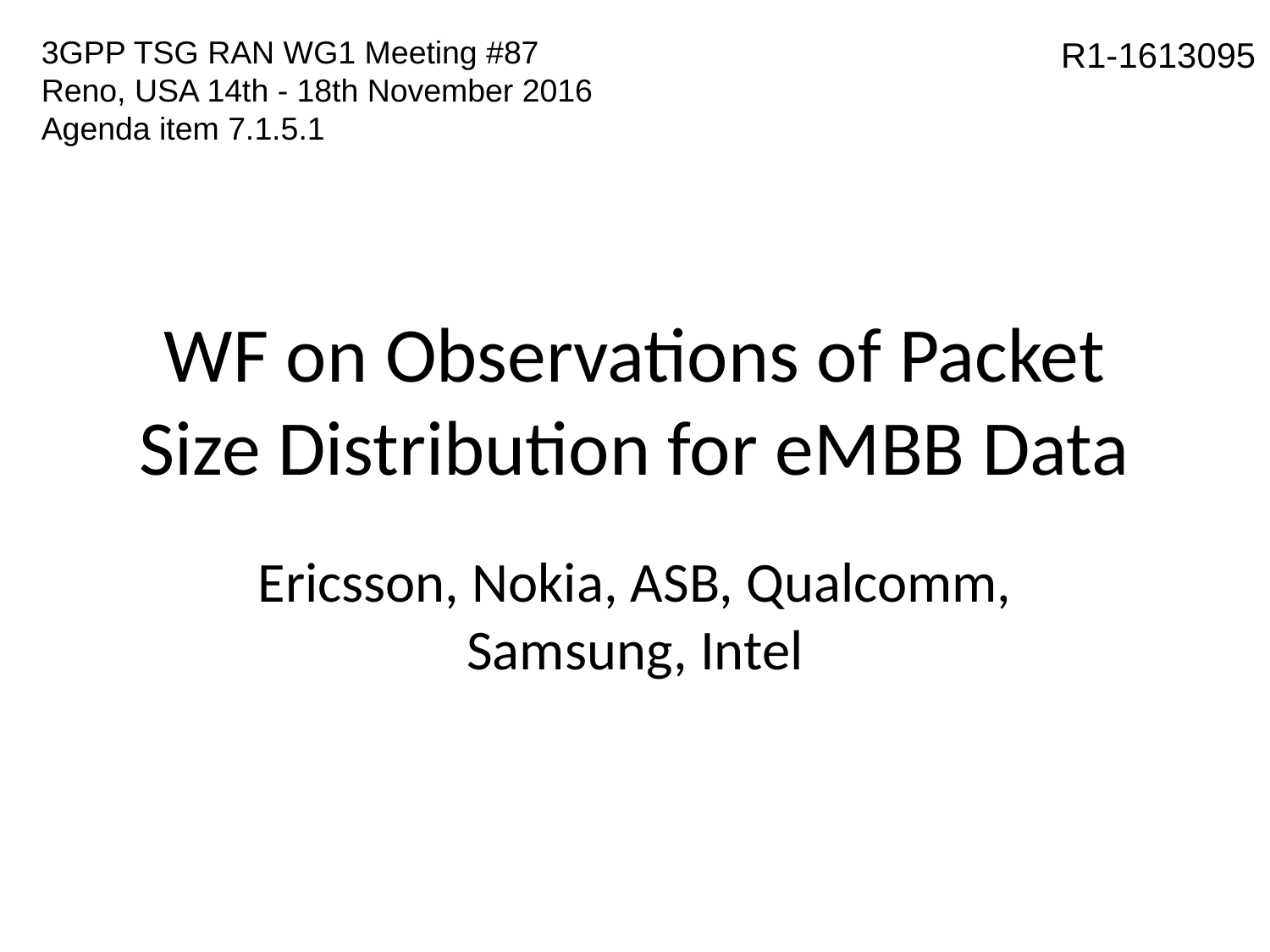

3GPP TSG RAN WG1 Meeting #87
Reno, USA 14th - 18th November 2016
Agenda item 7.1.5.1
R1-1613095
# WF on Observations of Packet Size Distribution for eMBB Data
Ericsson, Nokia, ASB, Qualcomm, Samsung, Intel